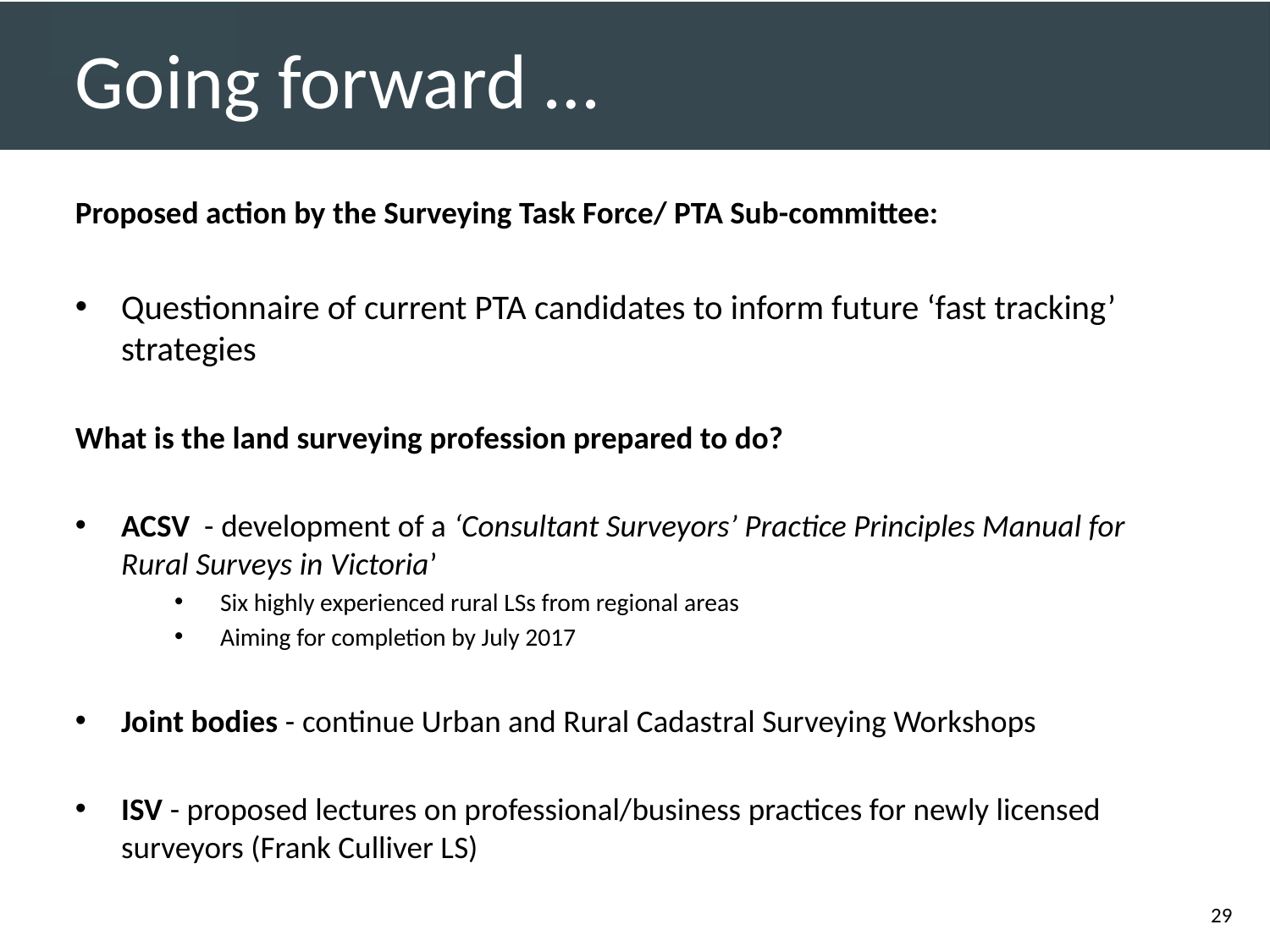

# Going forward …
Proposed action by the Surveying Task Force/ PTA Sub-committee:

Questionnaire of current PTA candidates to inform future ‘fast tracking’ strategies

What is the land surveying profession prepared to do?

ACSV  - development of a ‘Consultant Surveyors’ Practice Principles Manual for Rural Surveys in Victoria’
Six highly experienced rural LSs from regional areas
Aiming for completion by July 2017

Joint bodies - continue Urban and Rural Cadastral Surveying Workshops

ISV - proposed lectures on professional/business practices for newly licensed surveyors (Frank Culliver LS)

29